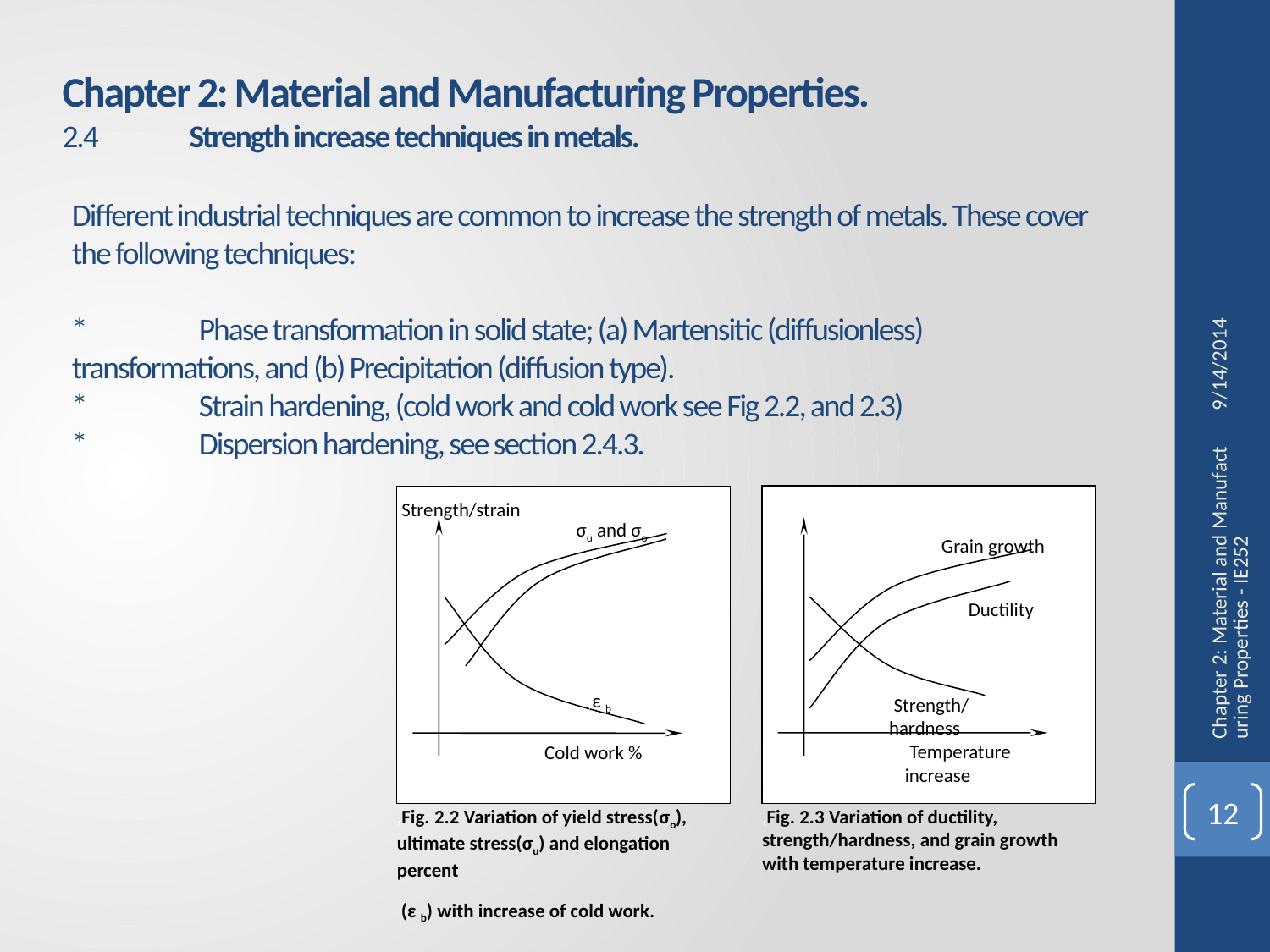

Chapter 2: Material and Manufacturing Properties.
2.4	Strength increase techniques in metals.
Different industrial techniques are common to increase the strength of metals. These cover the following techniques:
*	Phase transformation in solid state; (a) Martensitic (diffusionless) 	transformations, and (b) Precipitation (diffusion type).
*	Strain hardening, (cold work and cold work see Fig 2.2, and 2.3)
*	Dispersion hardening, see section 2.4.3.
9/14/2014

,Strength/strain

,σu and σo

,Grain growth

Ductility
,ε b
,Strength/hardness

,Temperature increase
,Cold work %
,Fig. 2.3 Variation of ductility, strength/hardness, and grain growth with temperature increase.
,Fig. 2.2 Variation of yield stress(σo), ultimate stress(σu) and elongation percent
 (ε b) with increase of cold work.
Chapter 2: Material and Manufacturing Properties - IE252
12